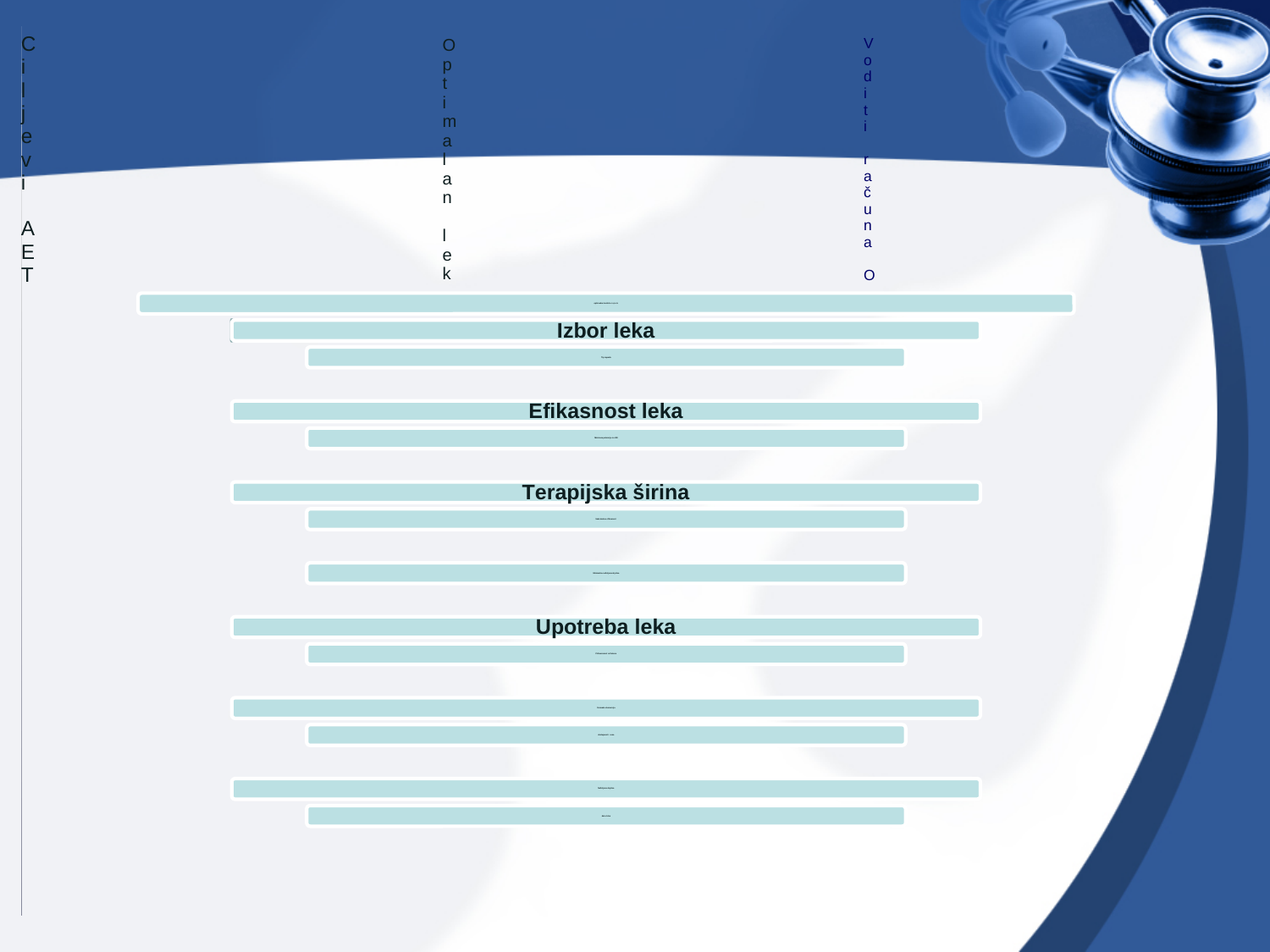

#
optimalna kontrola napada
Izbor leka
Tip napada
Efikasnost leka
doza leka
Voditi računa O
Neželjena dejstva
Terapijska širina
Upotreba leka
Farmako ekonomija
Minimum potencija za ND
Prihvaćenost od lekara
dostupnost i cena
Minimalna neželjena dejstva
Maksimalna efiksanost
32